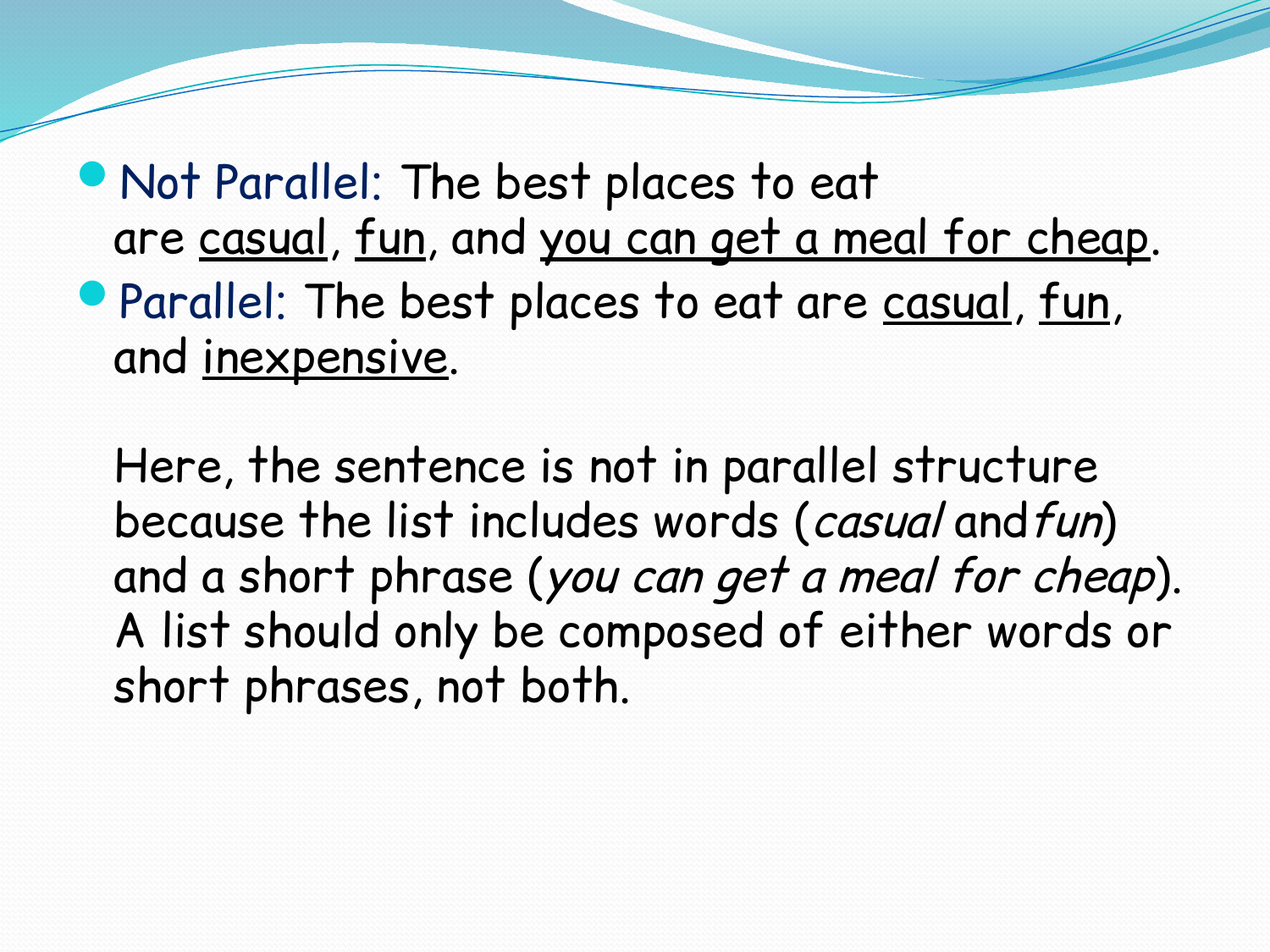

Not Parallel: The best places to eat are casual, fun, and you can get a meal for cheap.
Parallel: The best places to eat are casual, fun, and inexpensive. 
Here, the sentence is not in parallel structure because the list includes words (casual andfun) and a short phrase (you can get a meal for cheap). A list should only be composed of either words or short phrases, not both.